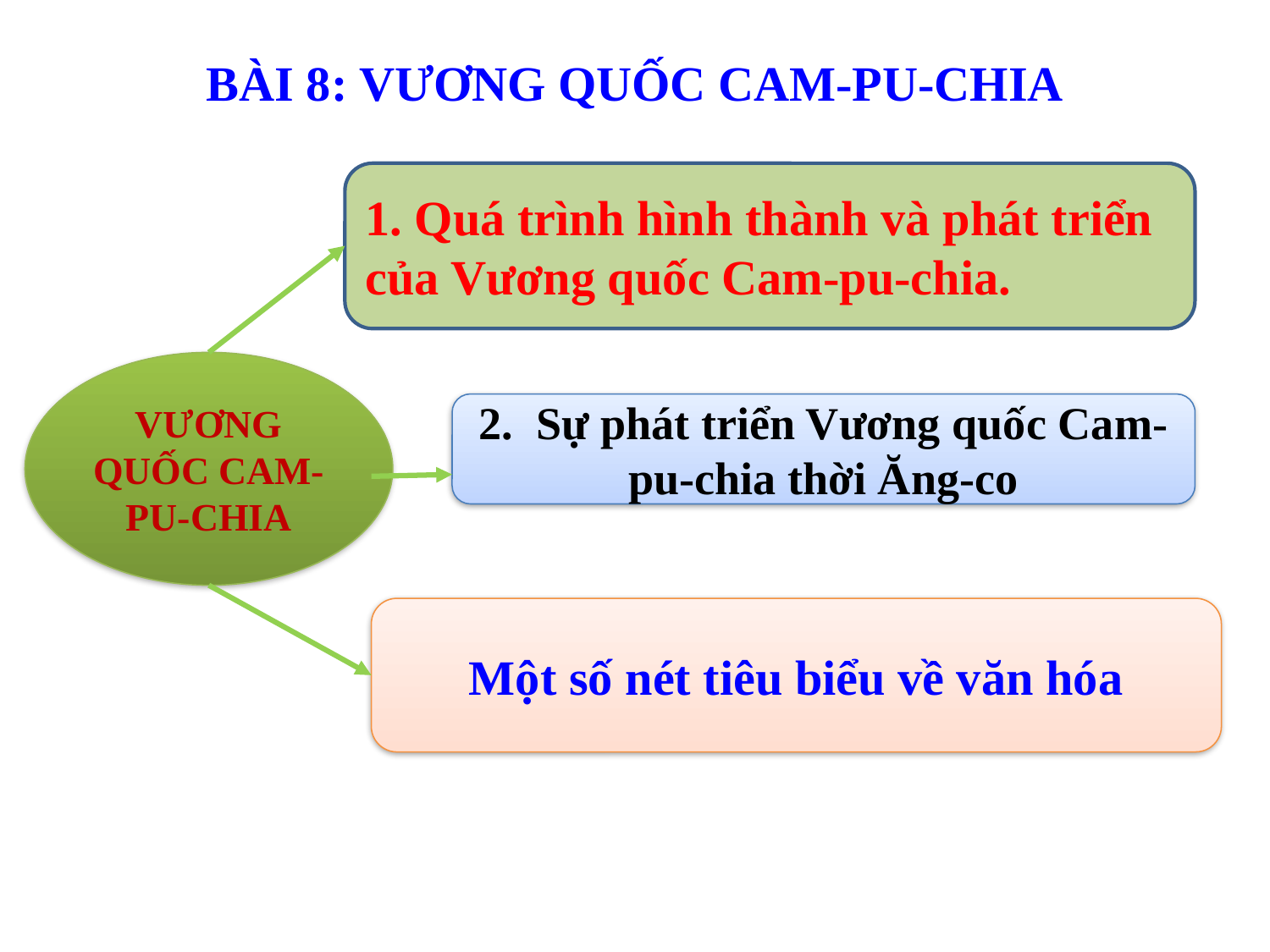

BÀI 8: VƯƠNG QUỐC CAM-PU-CHIA
1. Quá trình hình thành và phát triển của Vương quốc Cam-pu-chia.
VƯƠNG QUỐC CAM-PU-CHIA
2.  Sự phát triển Vương quốc Cam-pu-chia thời Ăng-co
Một số nét tiêu biểu về văn hóa